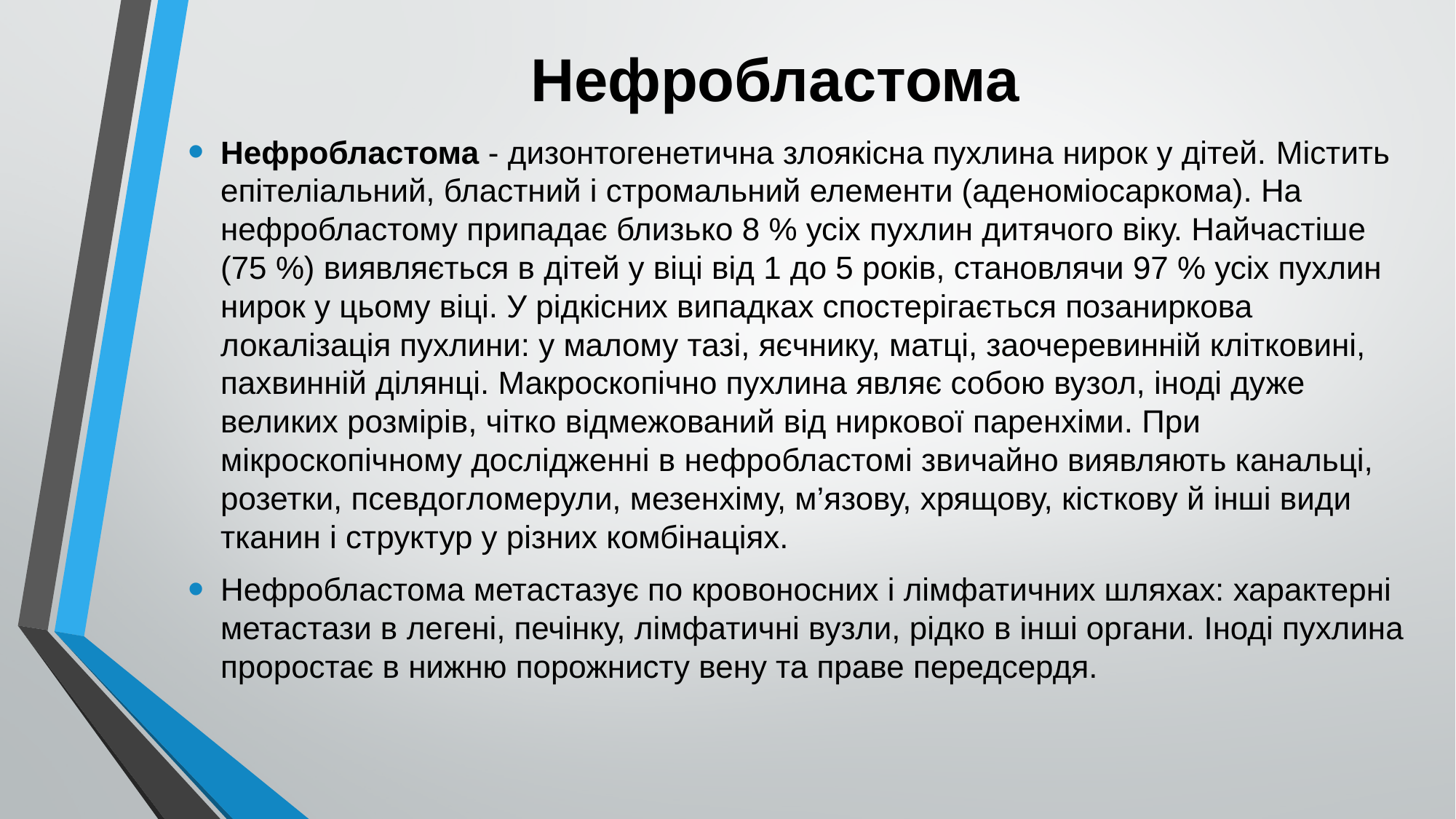

# Нефробластома
Нефробластома - дизонтогенетична злоякісна пухлина нирок у дітей. Містить епітеліальний, бластний і стромальний елементи (аденоміосаркома). На нефробластому припадає близько 8 % усіх пухлин дитячого віку. Найчастіше (75 %) виявляється в дітей у віці від 1 до 5 років, становлячи 97 % усіх пухлин нирок у цьому віці. У рідкісних випадках спостерігається позаниркова локалізація пухлини: у малому тазі, яєчнику, матці, заочеревинній клітковині, пахвинній ділянці. Макроскопічно пухлина являє собою вузол, іноді дуже великих розмірів, чітко відмежований від ниркової паренхіми. При мікроскопічному дослідженні в нефробластомі звичайно виявляють канальці, розетки, псевдогломерули, мезенхіму, м’язову, хрящову, кісткову й інші види тканин і структур у різних комбінаціях.
Нефробластома метастазує по кровоносних і лімфатичних шляхах: характерні метастази в легені, печінку, лімфатичні вузли, рідко в інші органи. Іноді пухлина проростає в нижню порожнисту вену та праве передсердя.